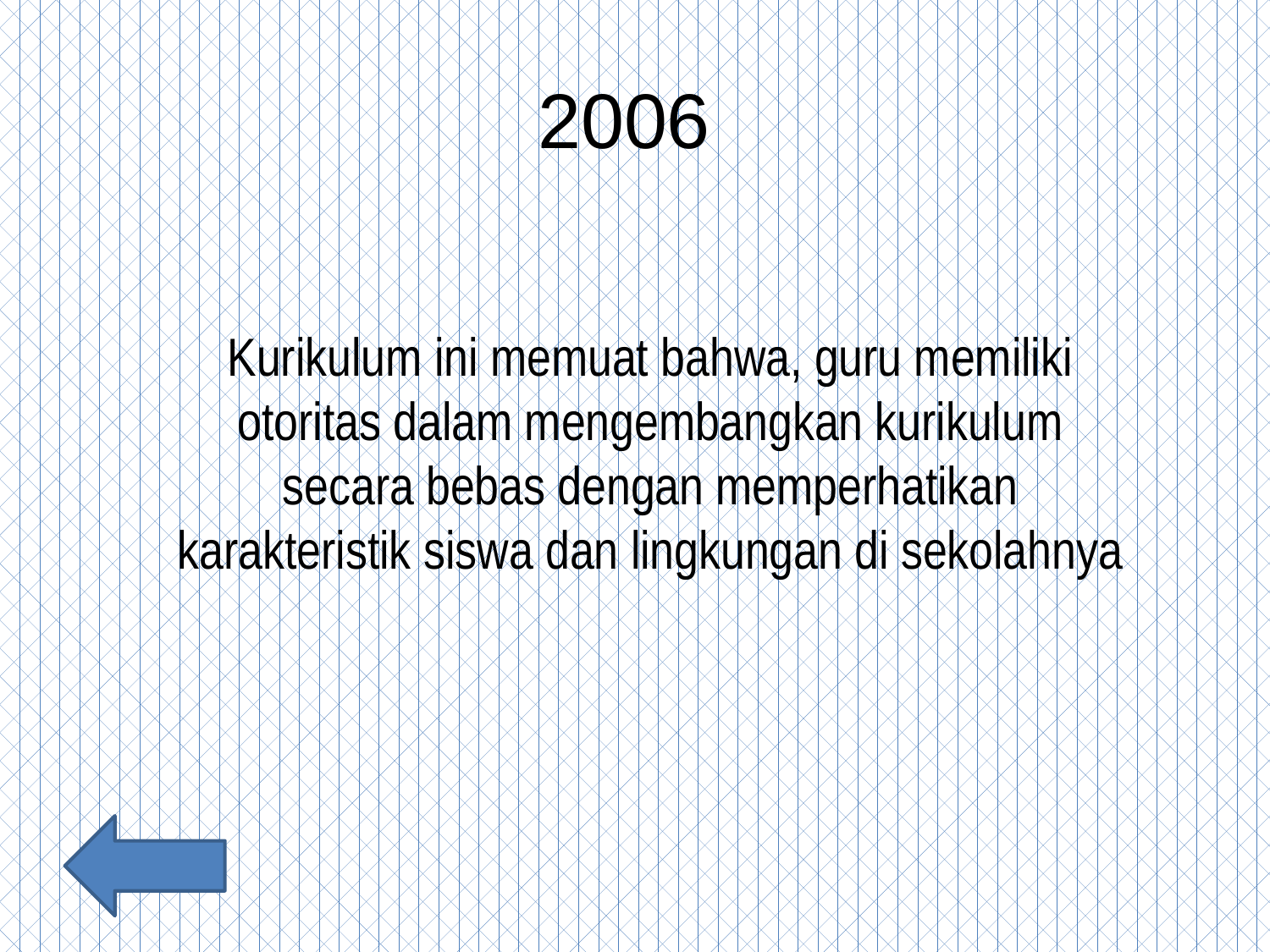

# 2006
Kurikulum ini memuat bahwa, guru memiliki otoritas dalam mengembangkan kurikulum secara bebas dengan memperhatikan karakteristik siswa dan lingkungan di sekolahnya